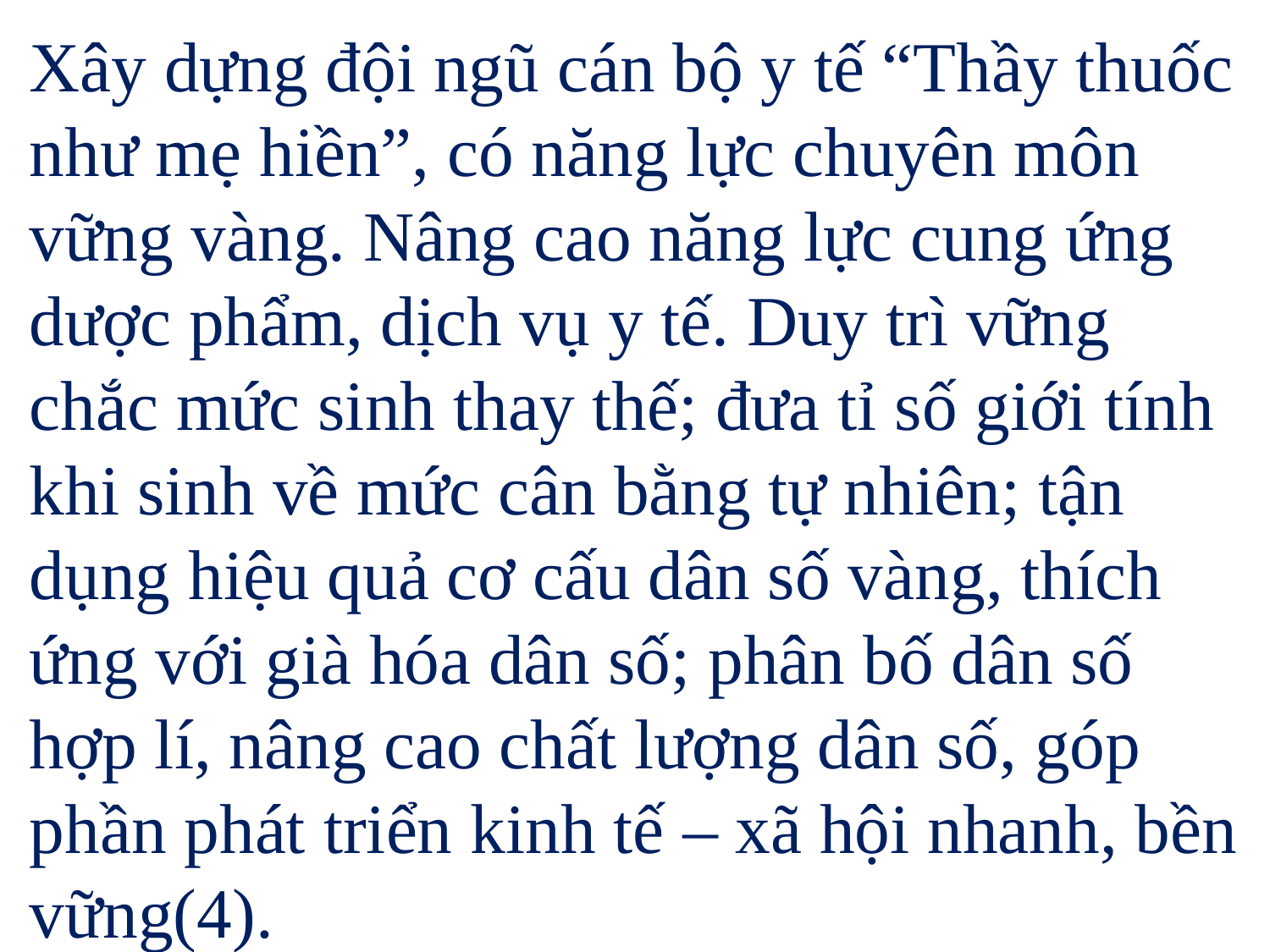

Xây dựng đội ngũ cán bộ y tế “Thầy thuốc như mẹ hiền”, có năng lực chuyên môn vững vàng. Nâng cao năng lực cung ứng dược phẩm, dịch vụ y tế. Duy trì vững chắc mức sinh thay thế; đưa tỉ số giới tính khi sinh về mức cân bằng tự nhiên; tận dụng hiệu quả cơ cấu dân số vàng, thích ứng với già hóa dân số; phân bố dân số hợp lí, nâng cao chất lượng dân số, góp phần phát triển kinh tế – xã hội nhanh, bền vững(4).